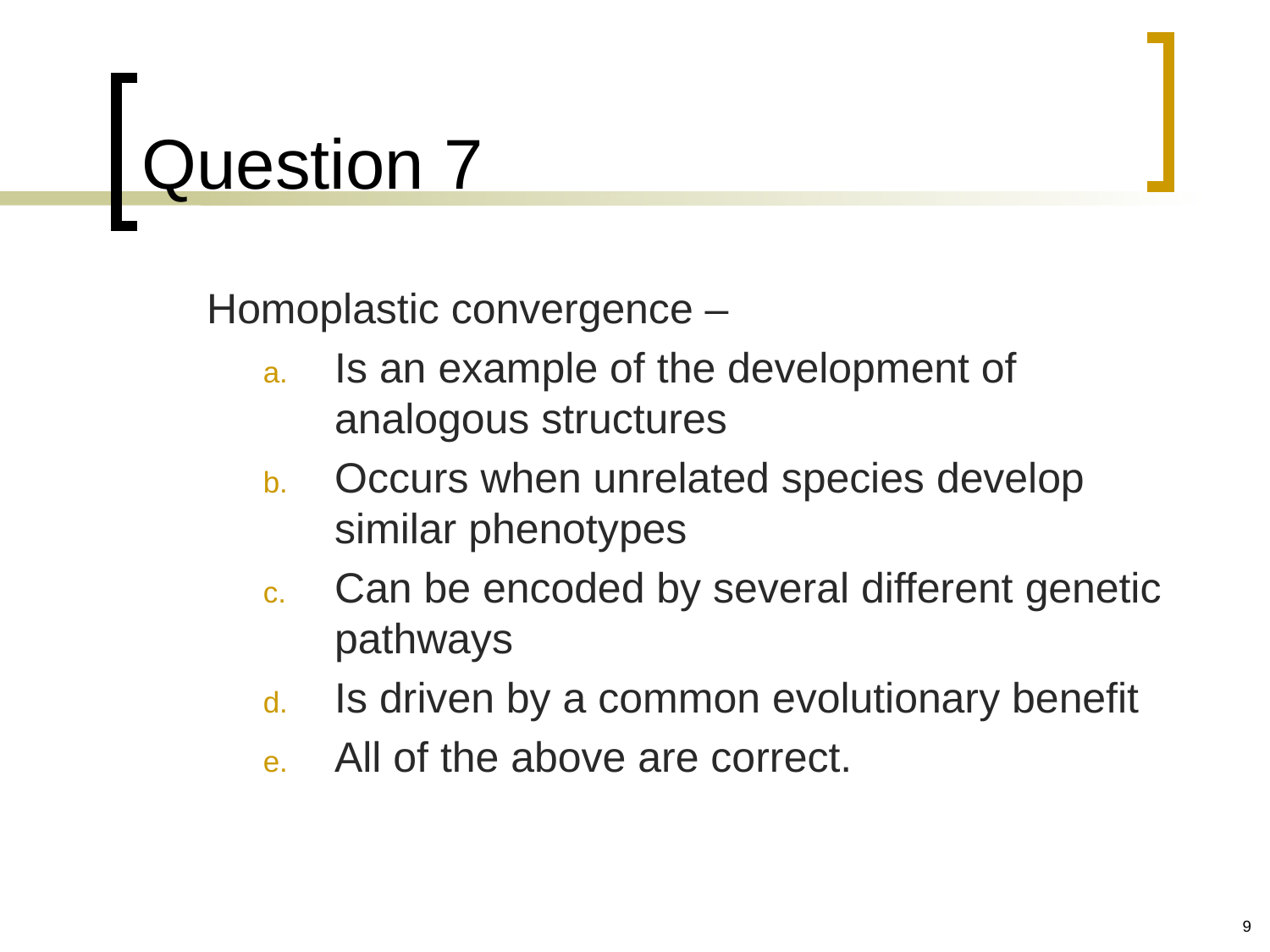

# Question 7
	Homoplastic convergence –
Is an example of the development of analogous structures
Occurs when unrelated species develop similar phenotypes
Can be encoded by several different genetic pathways
Is driven by a common evolutionary benefit
All of the above are correct.